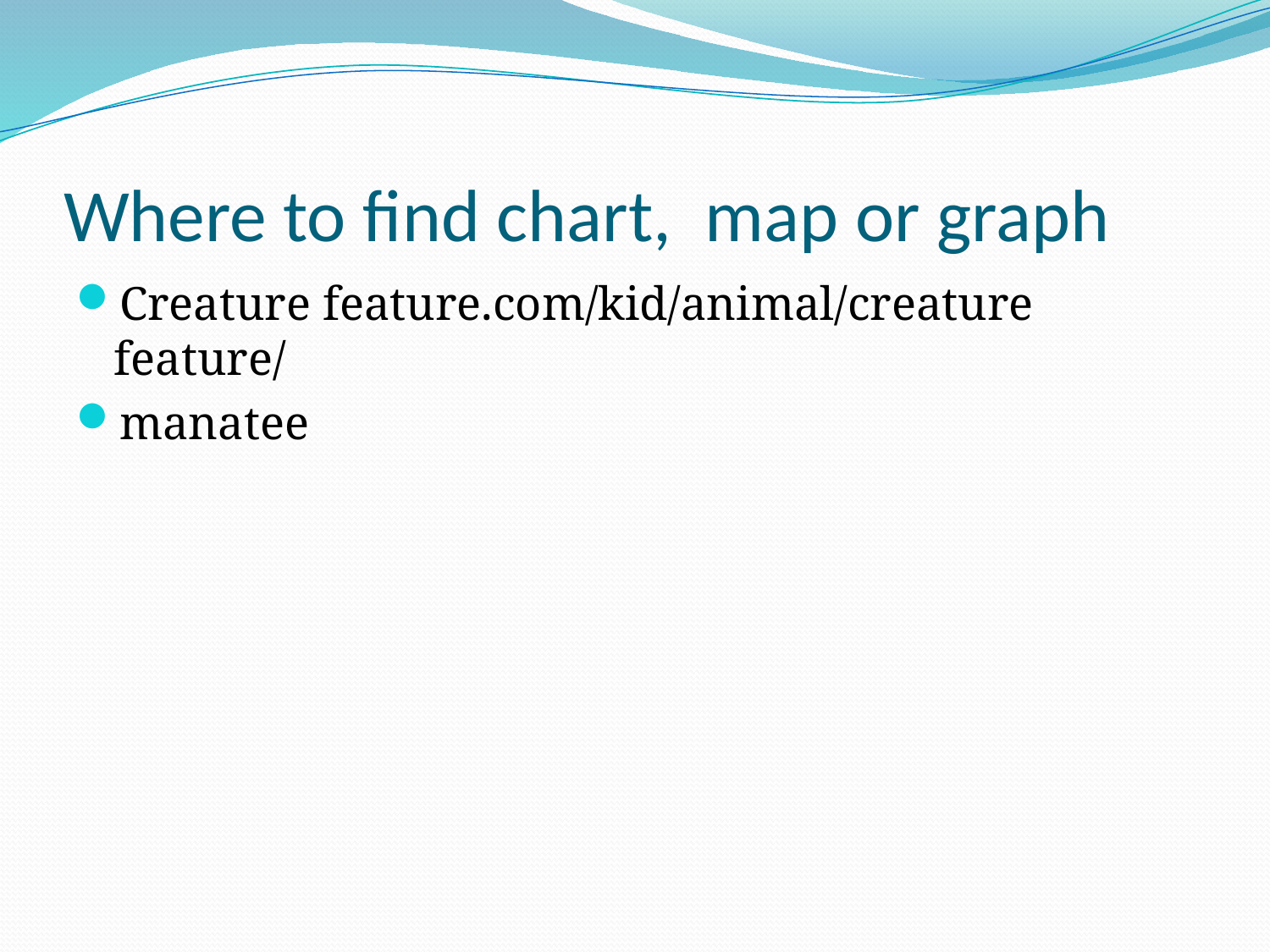

# Where to find chart,  map or graph
Creature feature.com/kid/animal/creature feature/
manatee